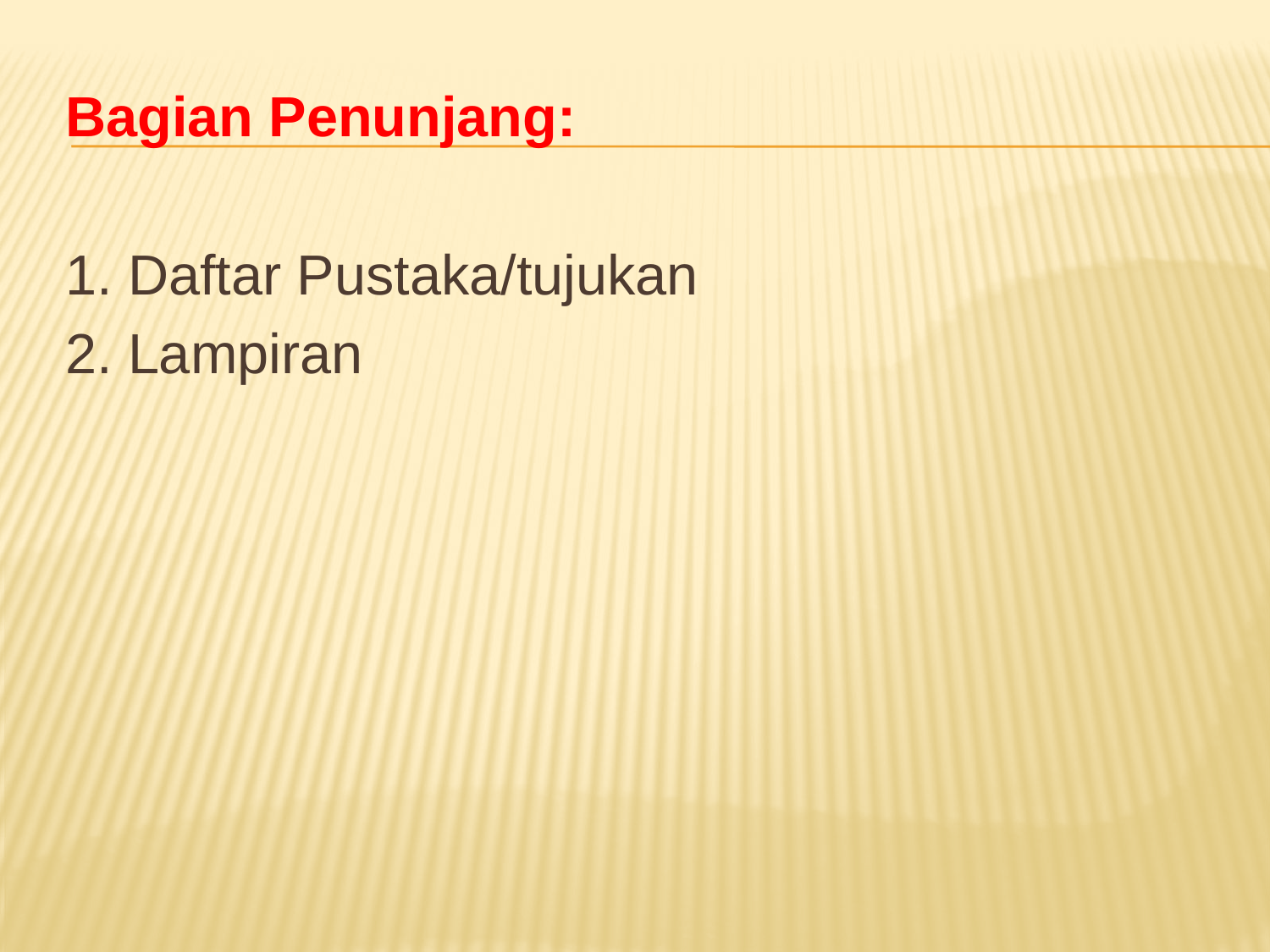

Bagian Penunjang:

1. Daftar Pustaka/tujukan
2. Lampiran